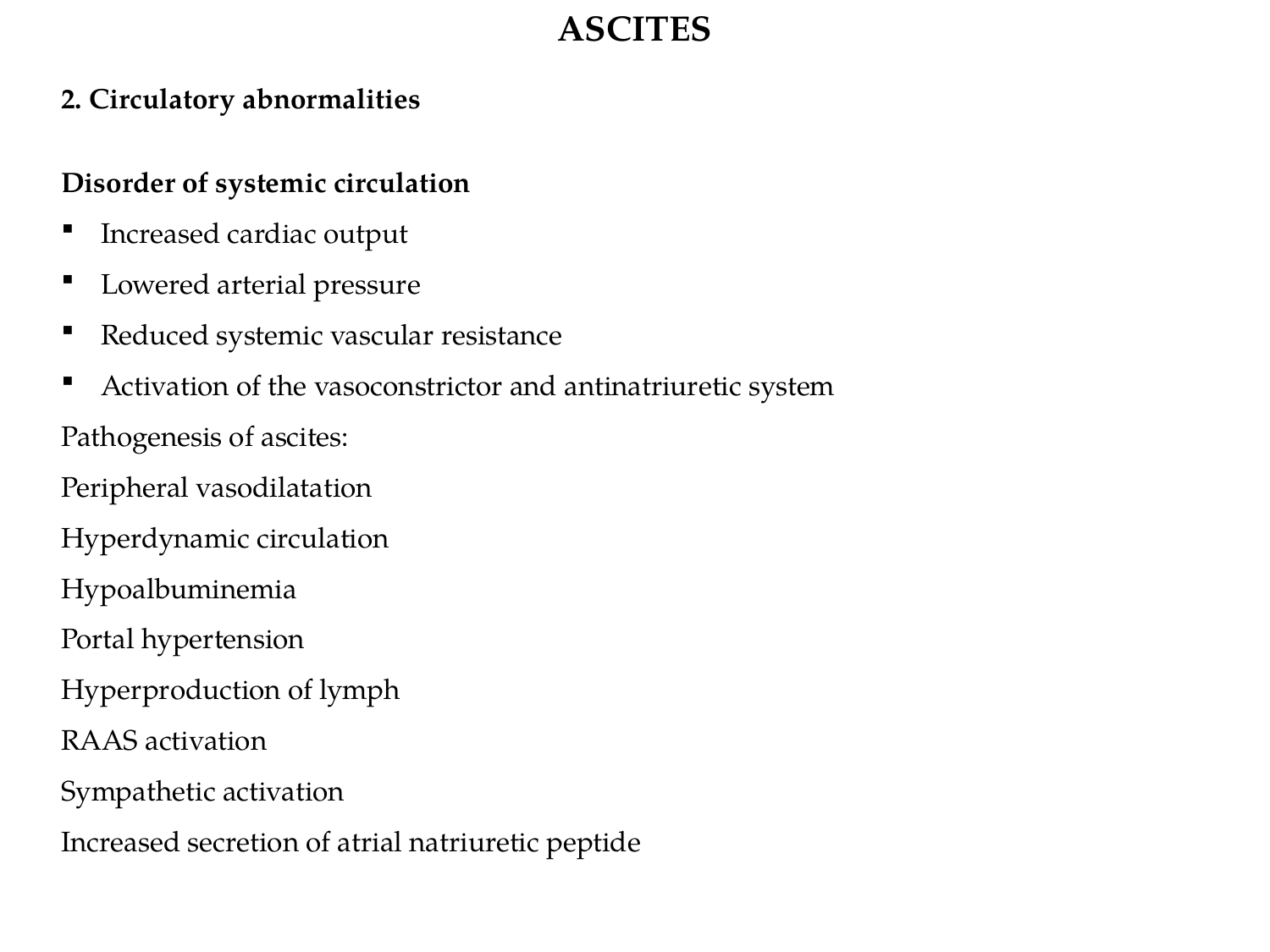

ASCITES
2. Circulatory abnormalities

Disorder of systemic circulation
Increased cardiac output
Lowered arterial pressure
Reduced systemic vascular resistance
Activation of the vasoconstrictor and antinatriuretic system
Pathogenesis of ascites:
Peripheral vasodilatation
Hyperdynamic circulation
Hypoalbuminemia
Portal hypertension
Hyperproduction of lymph
RAAS activation
Sympathetic activation
Increased secretion of atrial natriuretic peptide